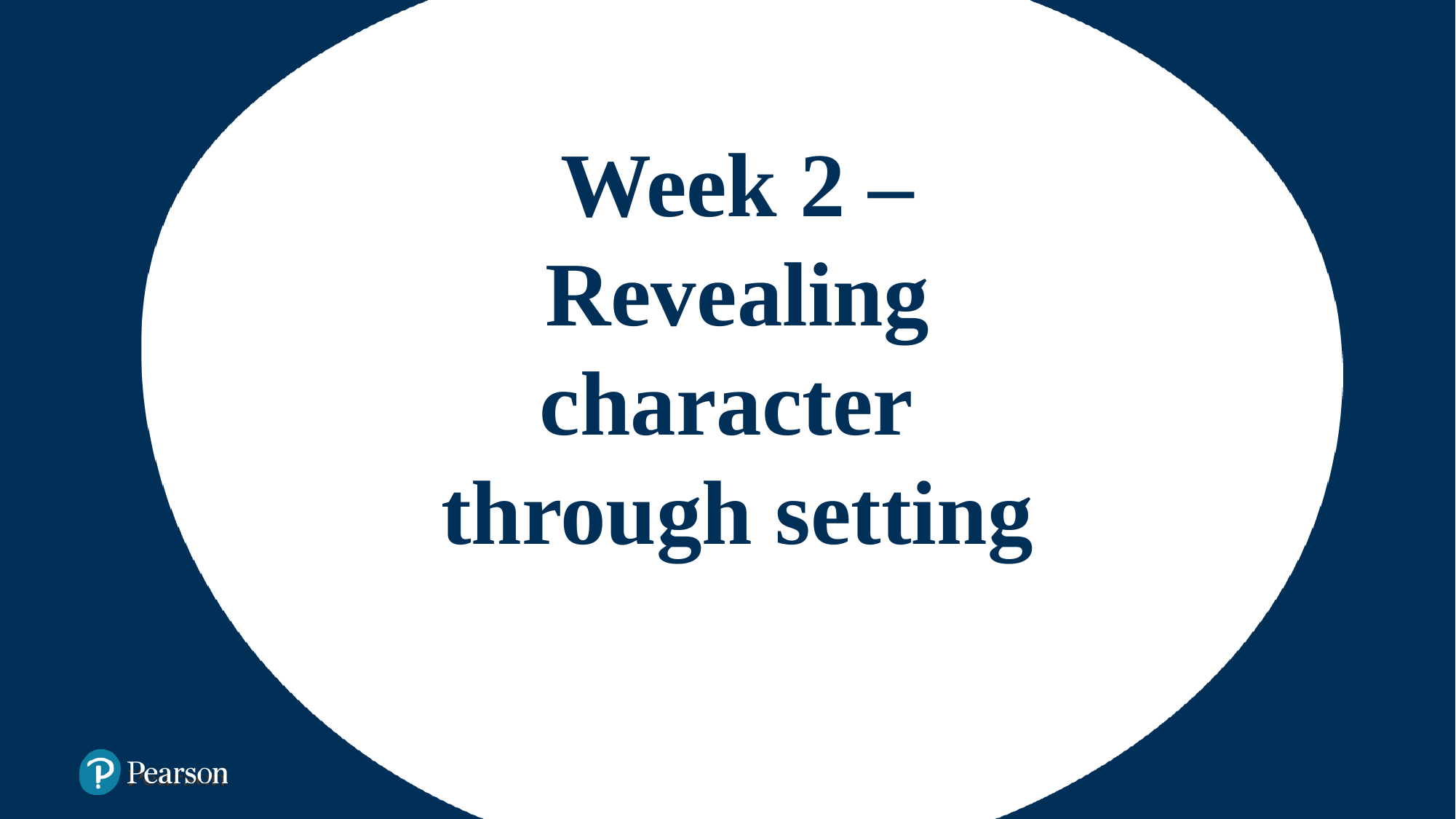

# Week 2 – Revealing character through setting